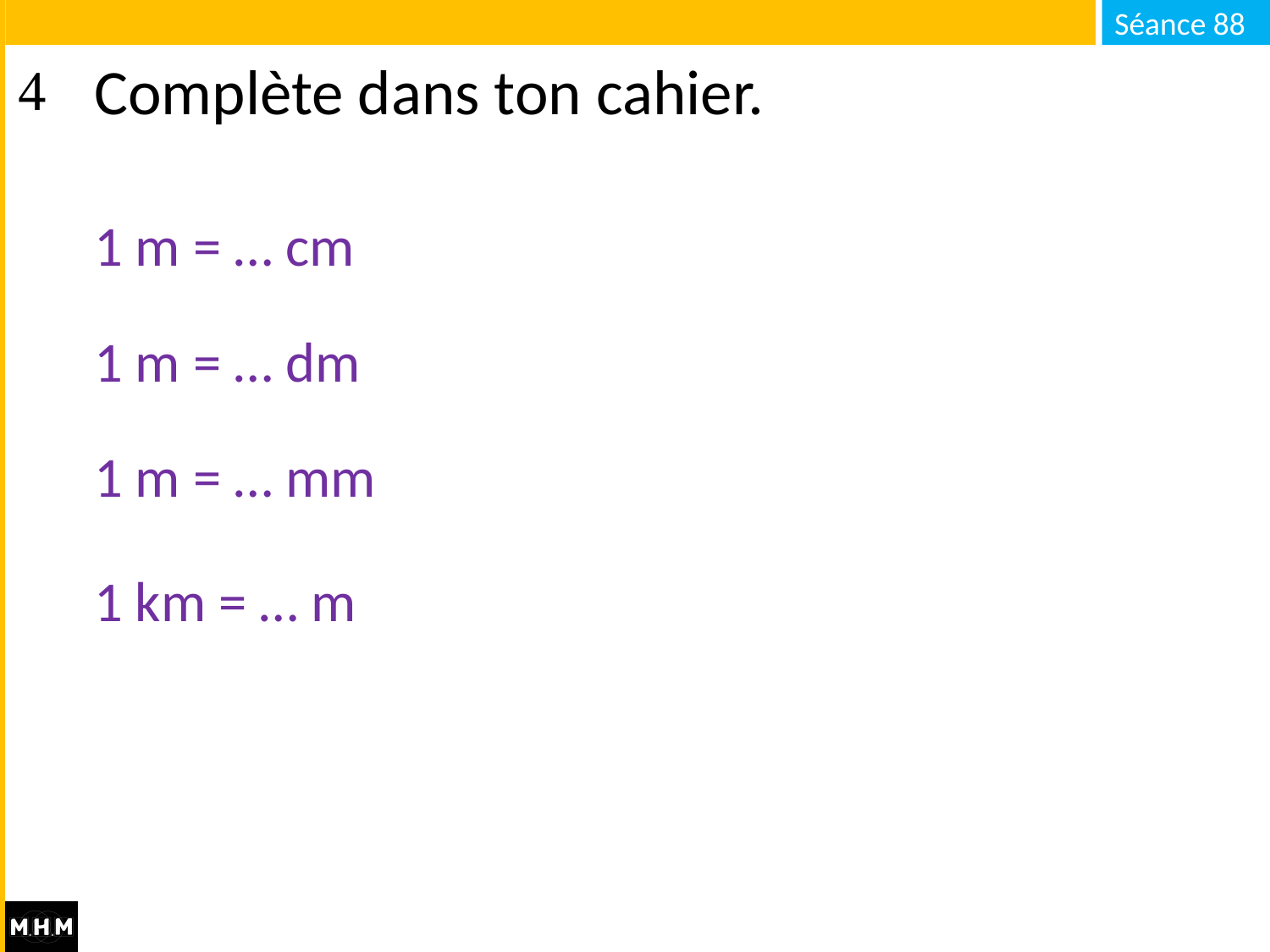

# Complète dans ton cahier.
1 m = … cm
1 m = … dm
1 m = … mm
1 km = … m